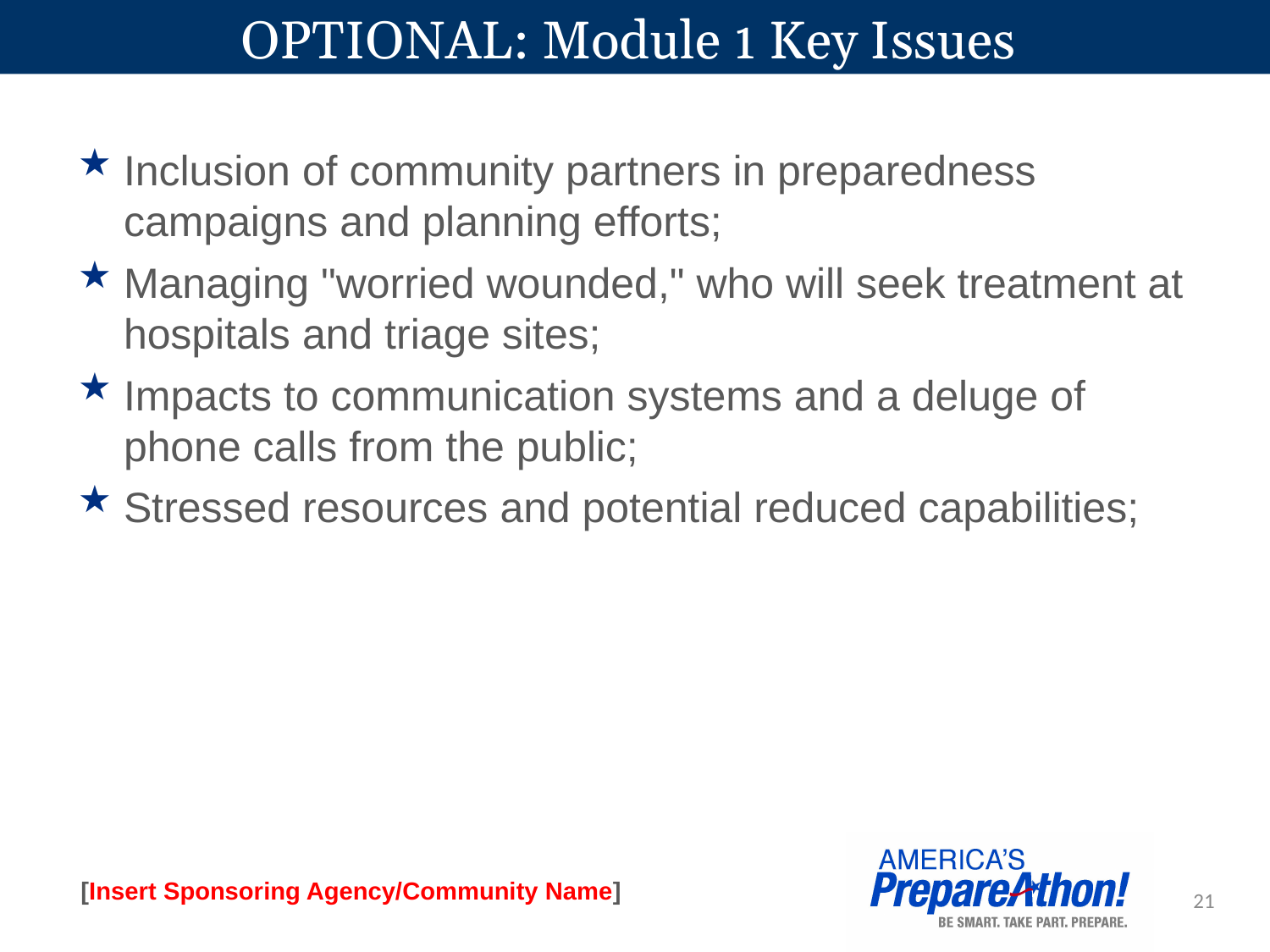

# OPTIONAL: Module 1 Key Issues
Inclusion of community partners in preparedness campaigns and planning efforts;
Managing "worried wounded," who will seek treatment at hospitals and triage sites;
Impacts to communication systems and a deluge of phone calls from the public;
Stressed resources and potential reduced capabilities;
21